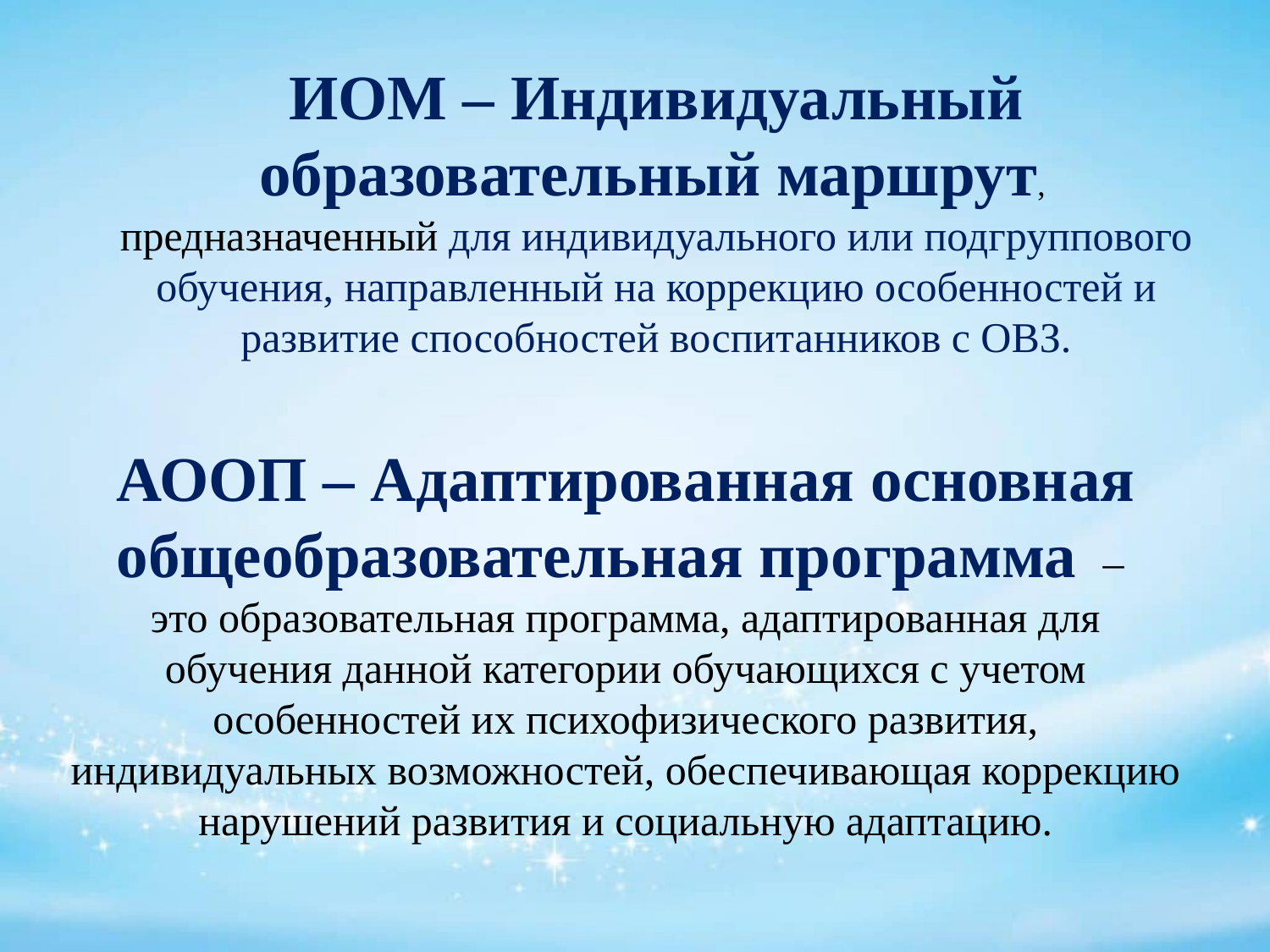

ИОМ – Индивидуальный образовательный маршрут,
предназначенный для индивидуального или подгруппового обучения, направленный на коррекцию особенностей и развитие способностей воспитанников с ОВЗ.
АООП – Адаптированная основная общеобразовательная программа  –
это образовательная программа, адаптированная для обучения данной категории обучающихся с учетом особенностей их психофизического развития, индивидуальных возможностей, обеспечивающая коррекцию нарушений развития и социальную адаптацию.